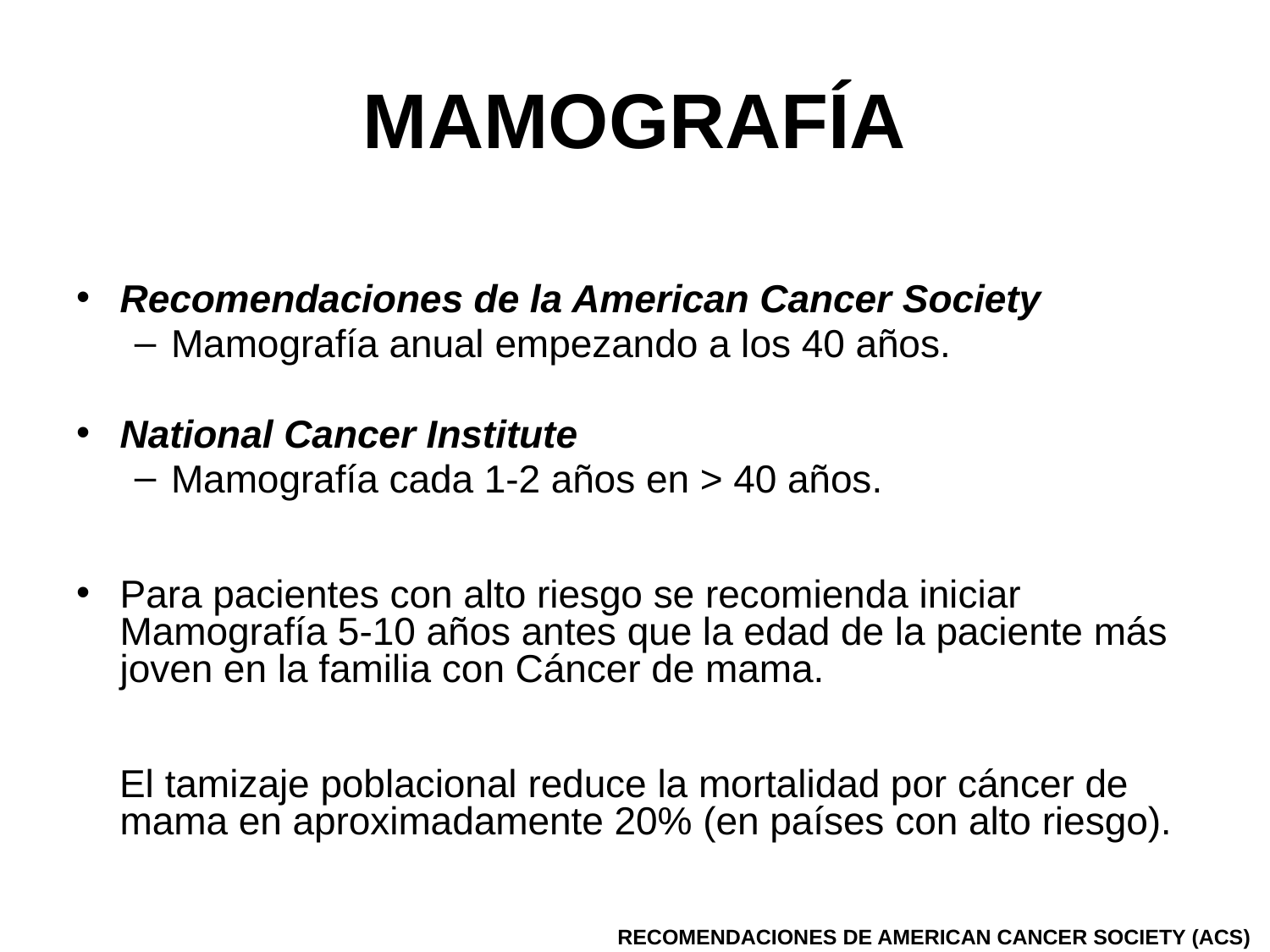

# MAMOGRAFÍA

Recomendaciones de la American Cancer Society
Mamografía anual empezando a los 40 años.

National Cancer Institute
Mamografía cada 1-2 años en > 40 años.

Para pacientes con alto riesgo se recomienda iniciar Mamografía 5-10 años antes que la edad de la paciente más joven en la familia con Cáncer de mama.

    El tamizaje poblacional reduce la mortalidad por cáncer de mama en aproximadamente 20% (en países con alto riesgo).
RECOMENDACIONES DE AMERICAN CANCER SOCIETY (ACS)